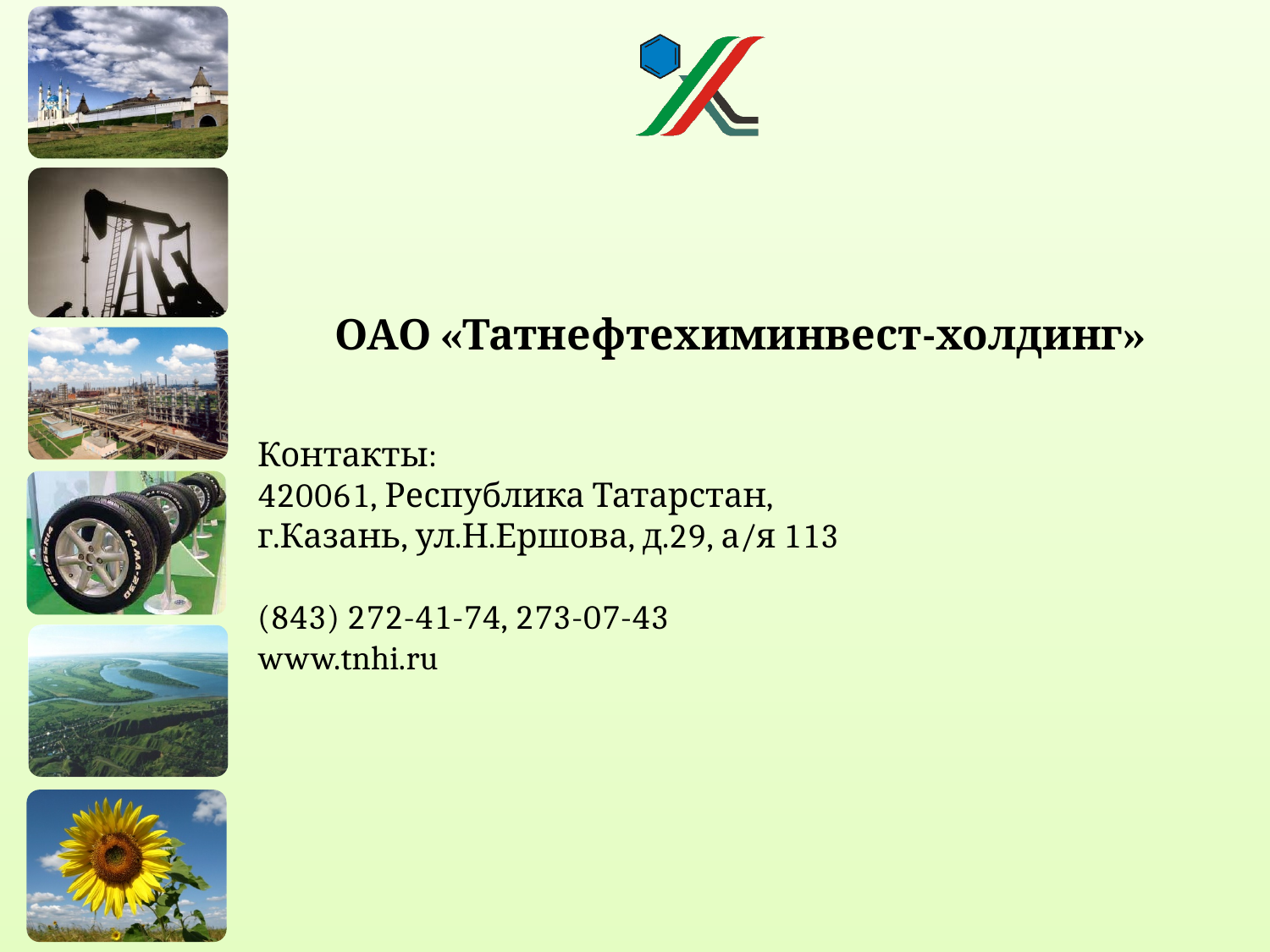

ОАО «Татнефтехиминвест-холдинг»
Контакты:
420061, Республика Татарстан,
г.Казань, ул.Н.Ершова, д.29, а/я 113
(843) 272-41-74, 273-07-43
www.tnhi.ru